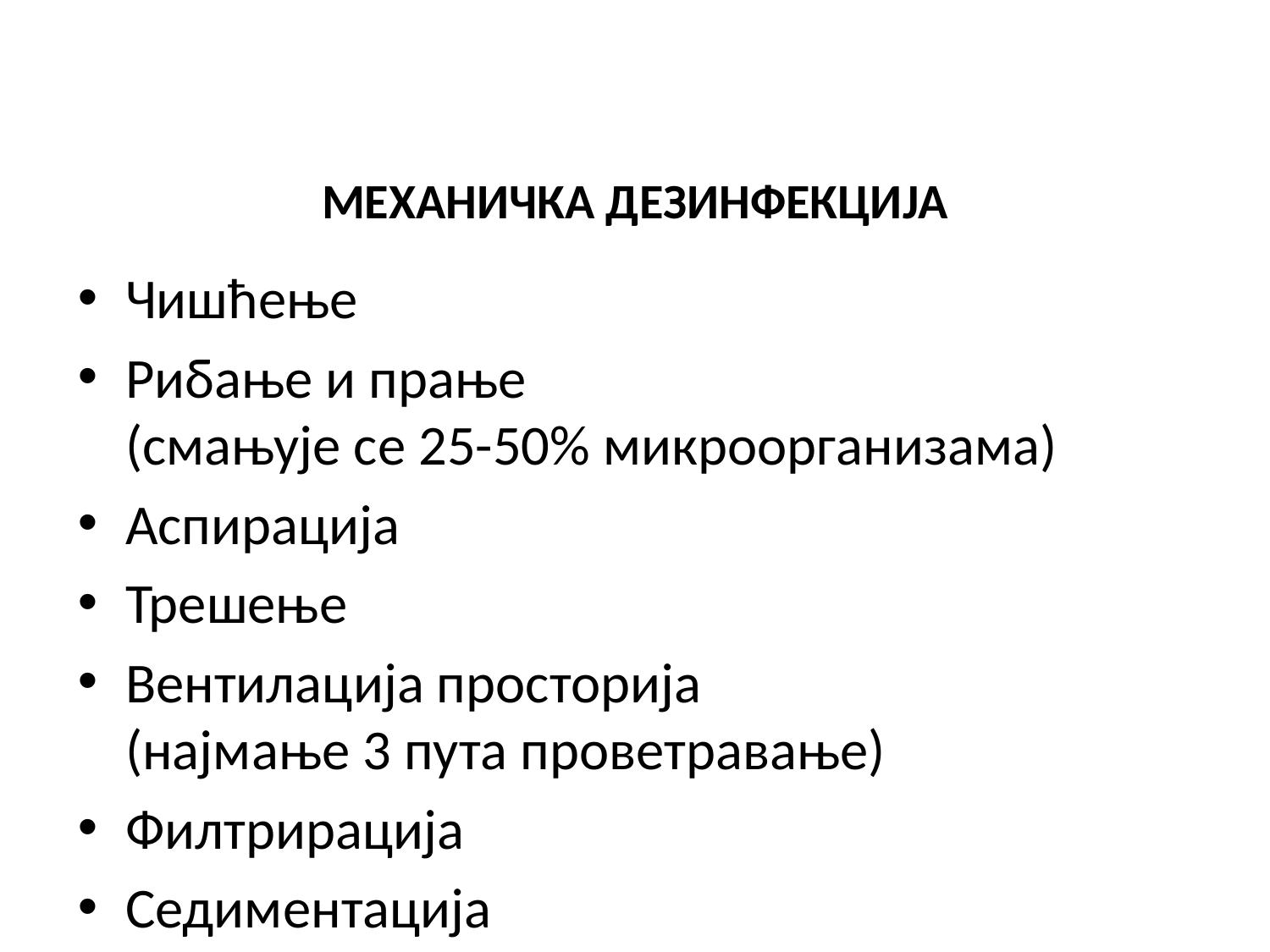

МЕХАНИЧКА ДЕЗИНФЕКЦИЈА
Чишћење
Рибање и прање                                                            (смањује се 25-50% микроорганизама)
Аспирација
Трешење
Вентилација просторија                                               (најмање 3 пута проветравање)
Филтрирација
Седиментација